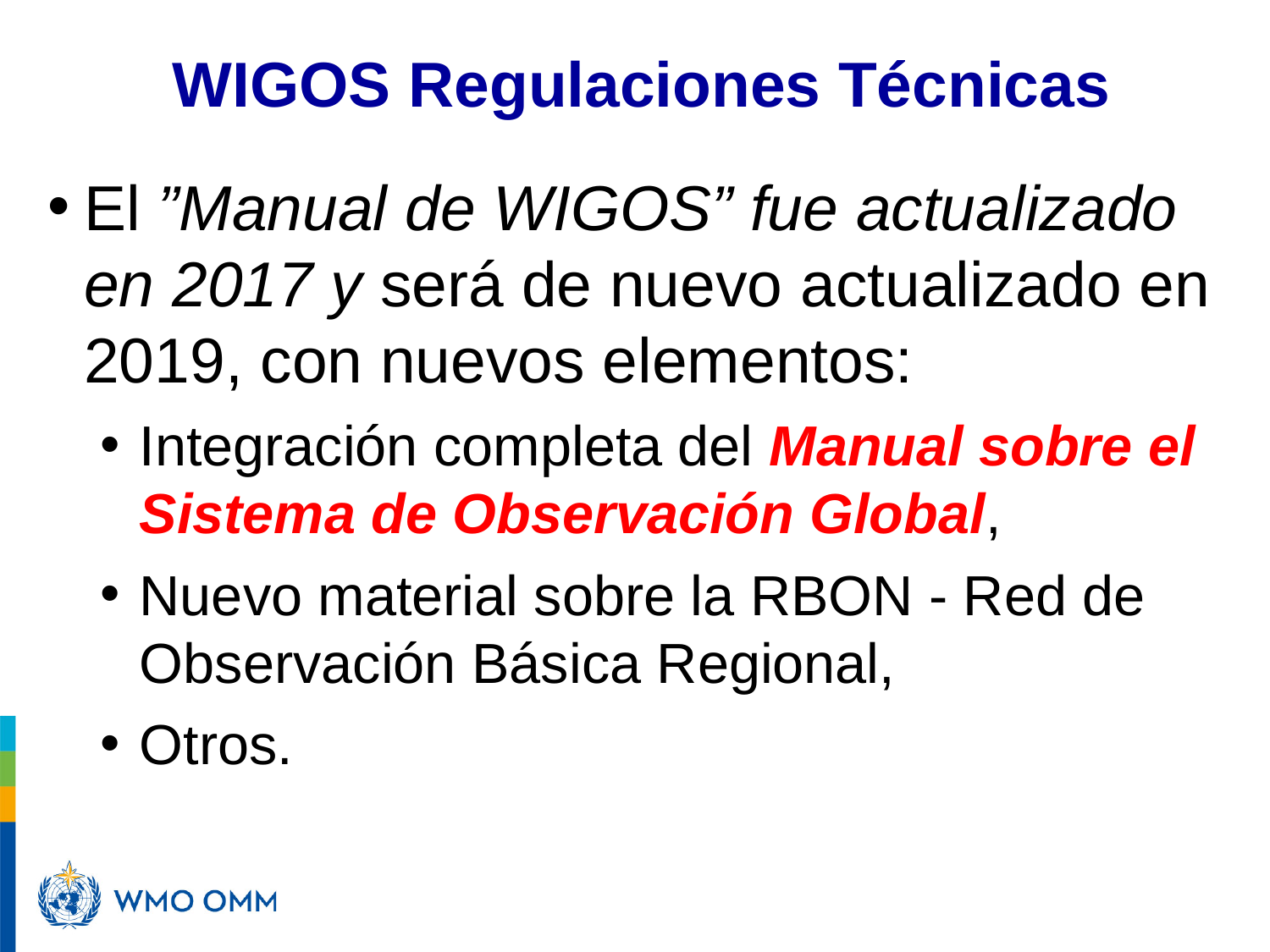

# WIGOS Regulaciones Técnicas
El ”Manual de WIGOS” fue actualizado en 2017 y será de nuevo actualizado en 2019, con nuevos elementos:
Integración completa del Manual sobre el Sistema de Observación Global,
Nuevo material sobre la RBON - Red de Observación Básica Regional,
Otros.